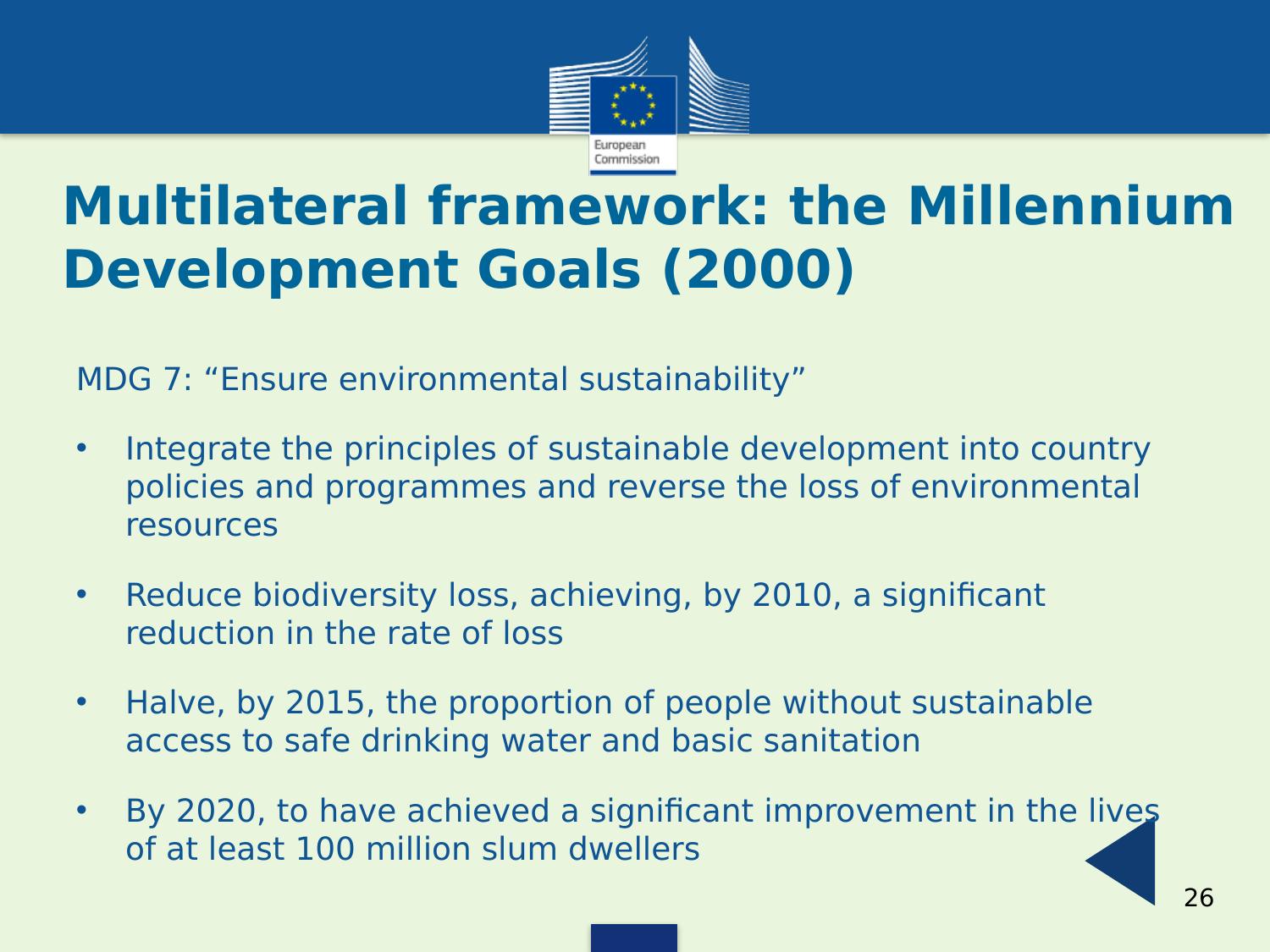

# Multilateral framework: the Millennium Development Goals (2000)
MDG 7: “Ensure environmental sustainability”
Integrate the principles of sustainable development into country policies and programmes and reverse the loss of environmental resources
Reduce biodiversity loss, achieving, by 2010, a significant reduction in the rate of loss
Halve, by 2015, the proportion of people without sustainable access to safe drinking water and basic sanitation
By 2020, to have achieved a significant improvement in the lives of at least 100 million slum dwellers

26